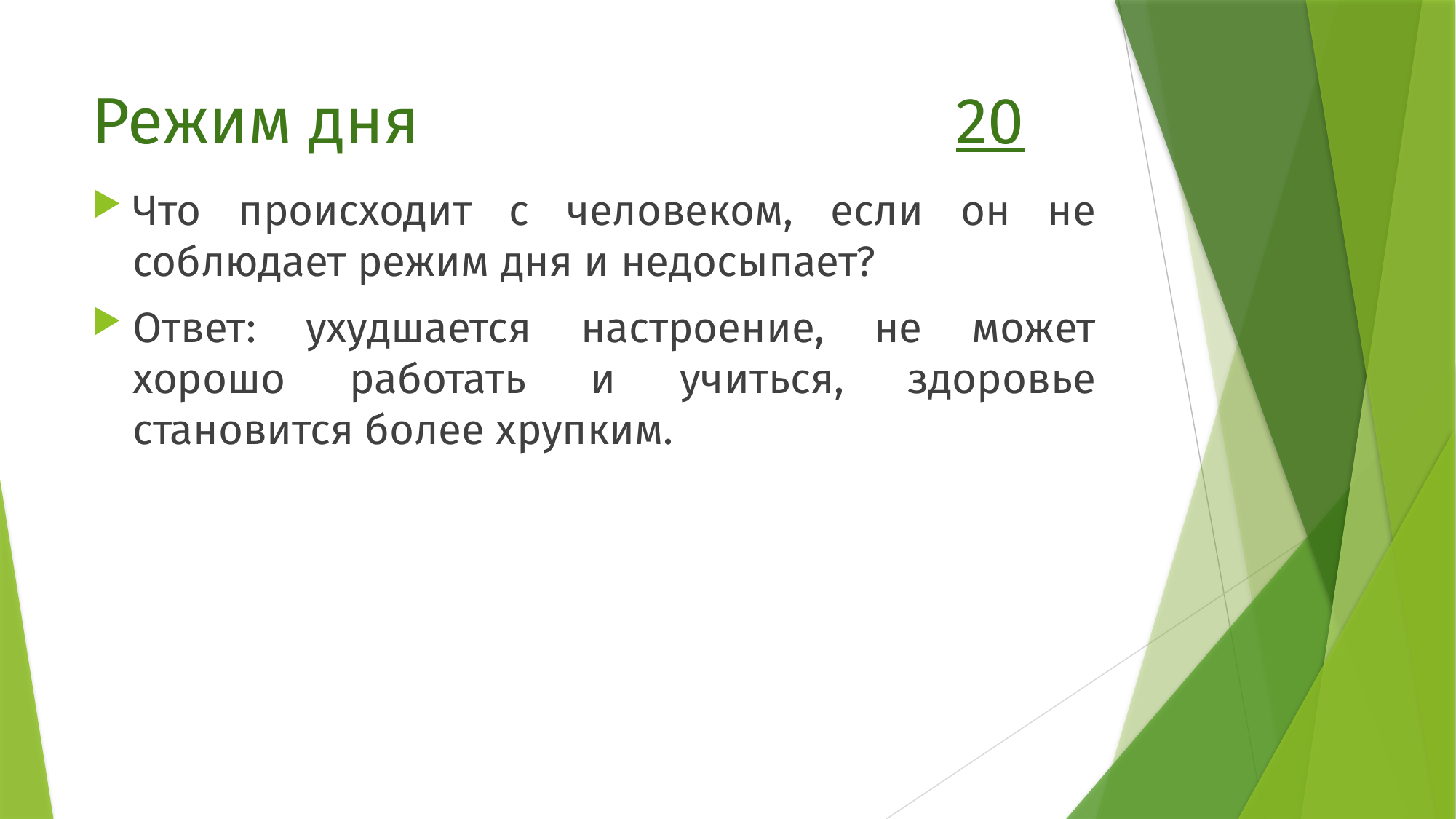

# Режим дня                               20
Что происходит с человеком, если он не соблюдает режим дня и недосыпает?
Ответ: ухудшается настроение, не может хорошо работать и учиться, здоровье становится более хрупким.